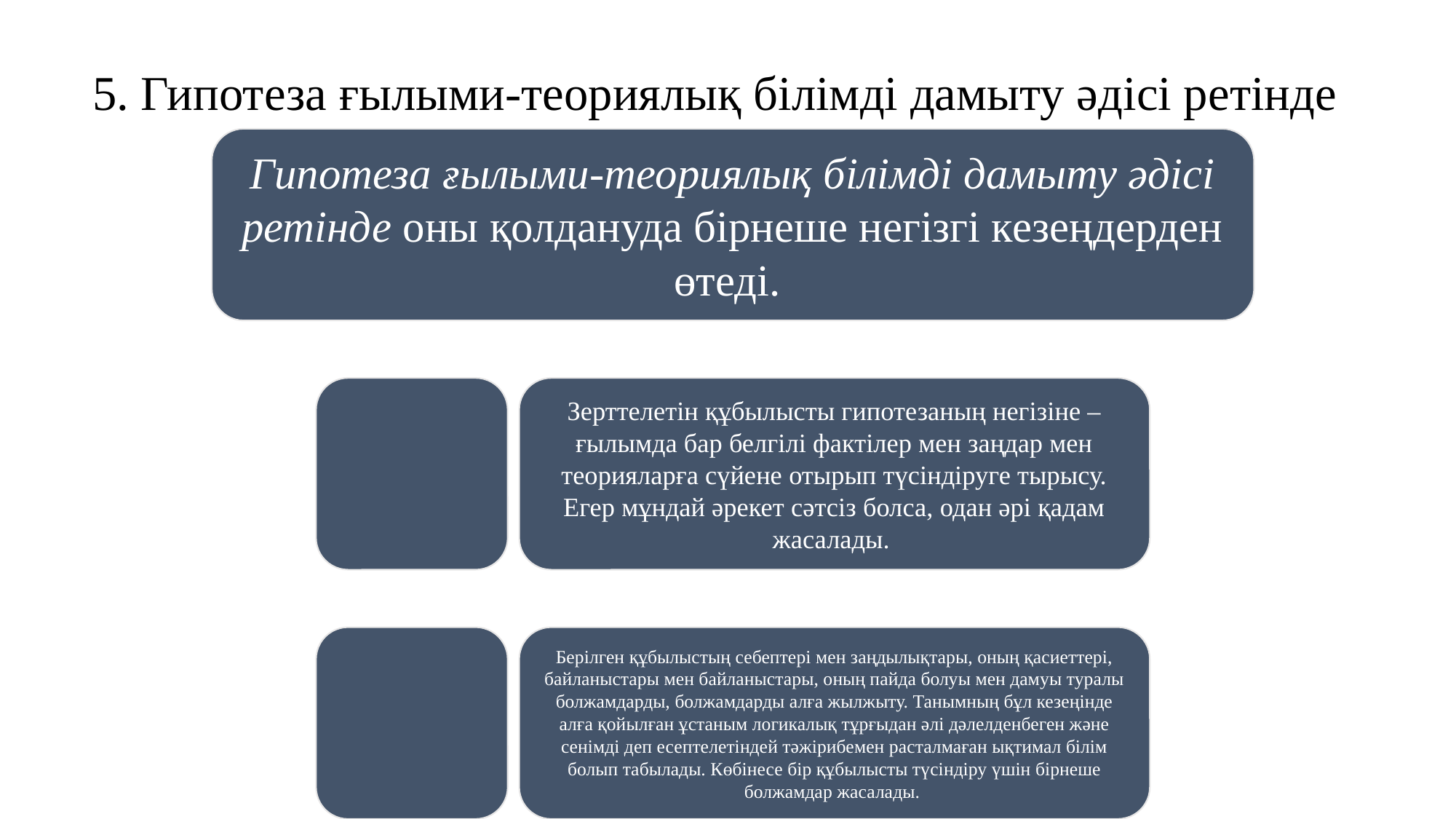

# 5. Гипотеза ғылыми-теориялық білімді дамыту әдісі ретінде
Гипотеза ғылыми-теориялық білімді дамыту әдісі ретінде оны қолдануда бірнеше негізгі кезеңдерден өтеді.
Зерттелетін құбылысты гипотезаның негізіне – ғылымда бар белгілі фактілер мен заңдар мен теорияларға сүйене отырып түсіндіруге тырысу. Егер мұндай әрекет сәтсіз болса, одан әрі қадам жасалады.
Берілген құбылыстың себептері мен заңдылықтары, оның қасиеттері, байланыстары мен байланыстары, оның пайда болуы мен дамуы туралы болжамдарды, болжамдарды алға жылжыту. Танымның бұл кезеңінде алға қойылған ұстаным логикалық тұрғыдан әлі дәлелденбеген және сенімді деп есептелетіндей тәжірибемен расталмаған ықтимал білім болып табылады. Көбінесе бір құбылысты түсіндіру үшін бірнеше болжамдар жасалады.